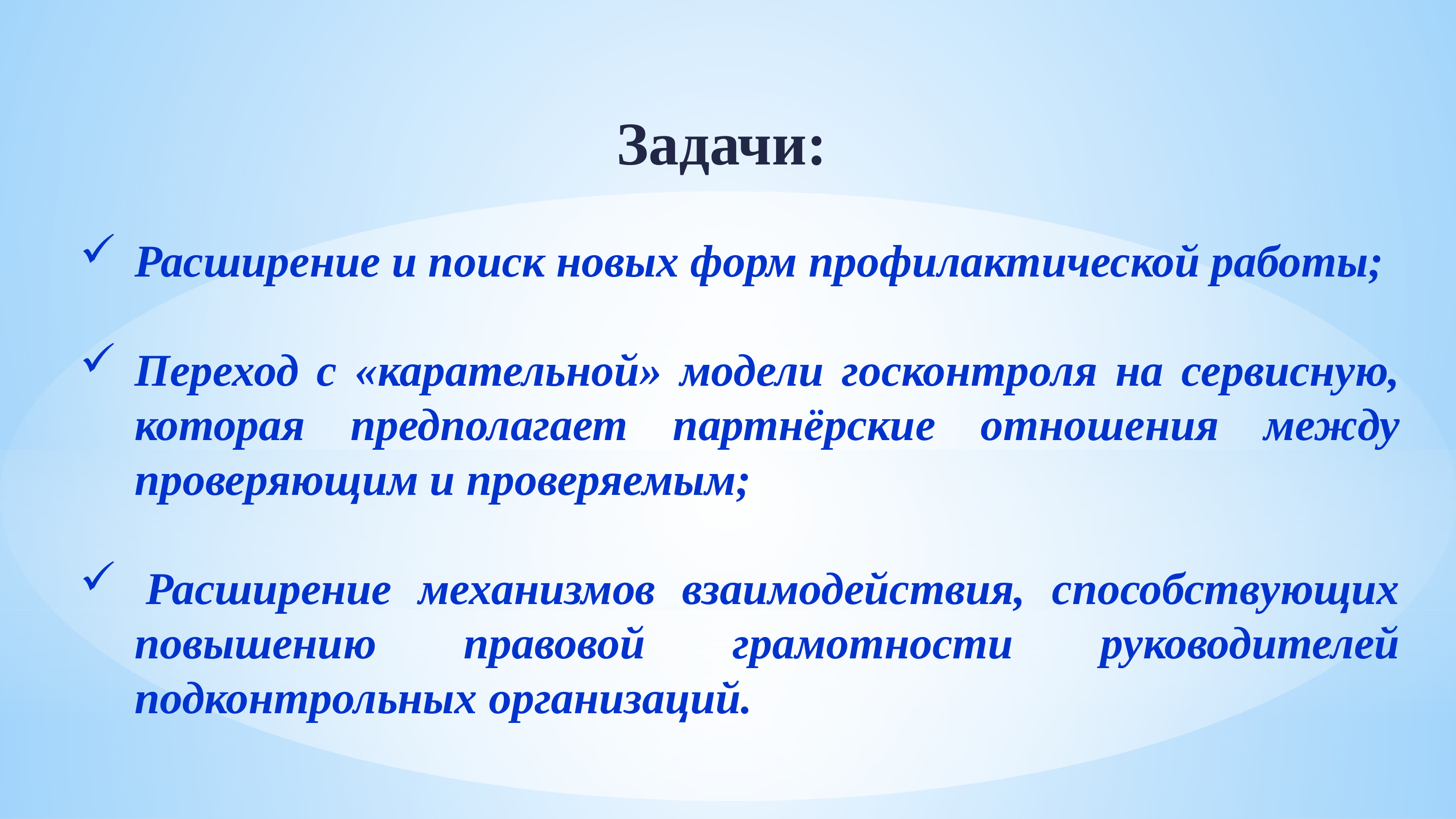

Задачи:
Расширение и поиск новых форм профилактической работы;

Переход с «карательной» модели госконтроля на сервисную, которая предполагает партнёрские отношения между проверяющим и проверяемым;

 Расширение механизмов взаимодействия, способствующих повышению правовой грамотности руководителей подконтрольных организаций.